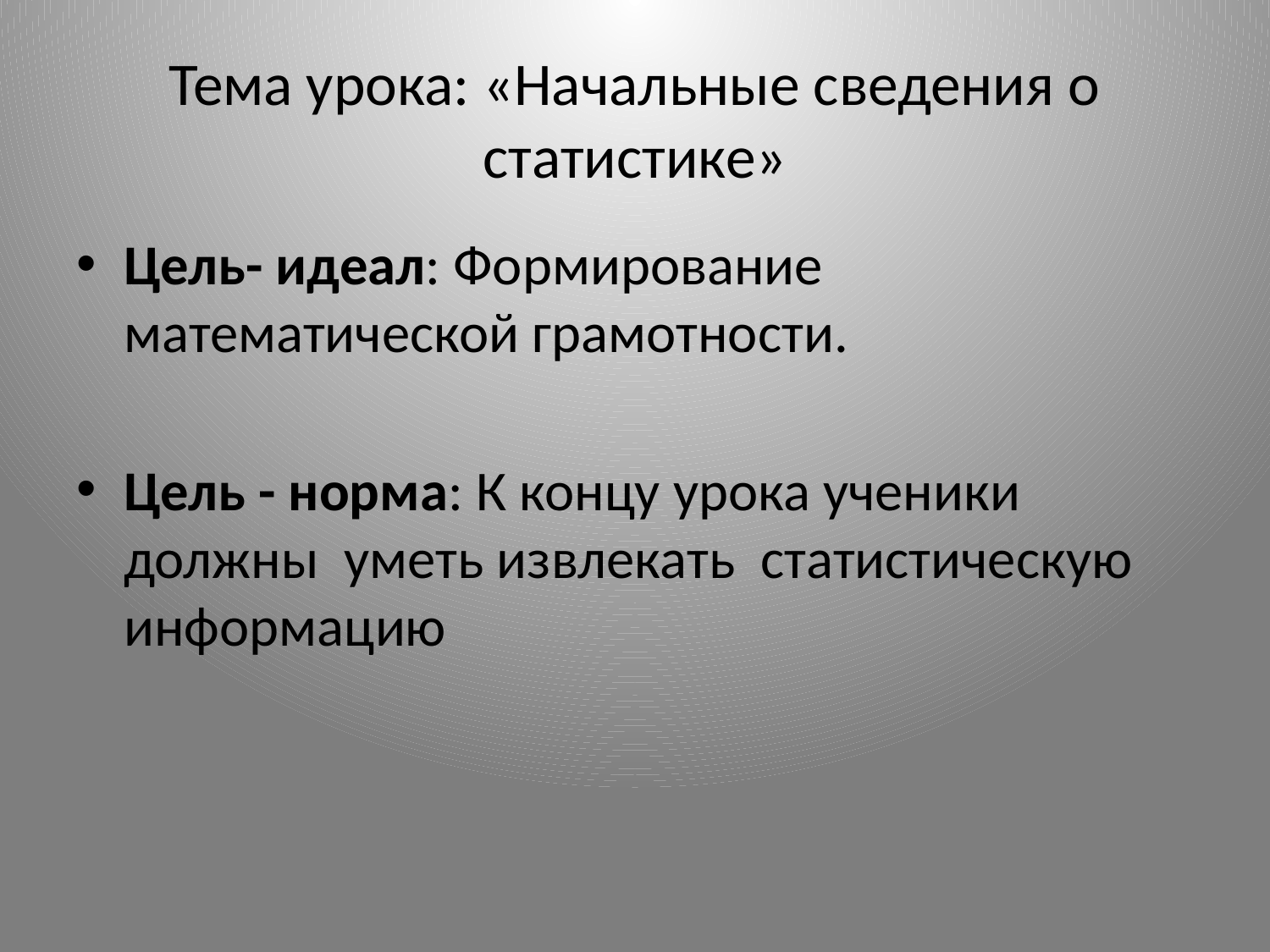

# Тема урока: «Начальные сведения о статистике»
Цель- идеал: Формирование математической грамотности.

Цель - норма: К концу урока ученики должны  уметь извлекать  статистическую информацию